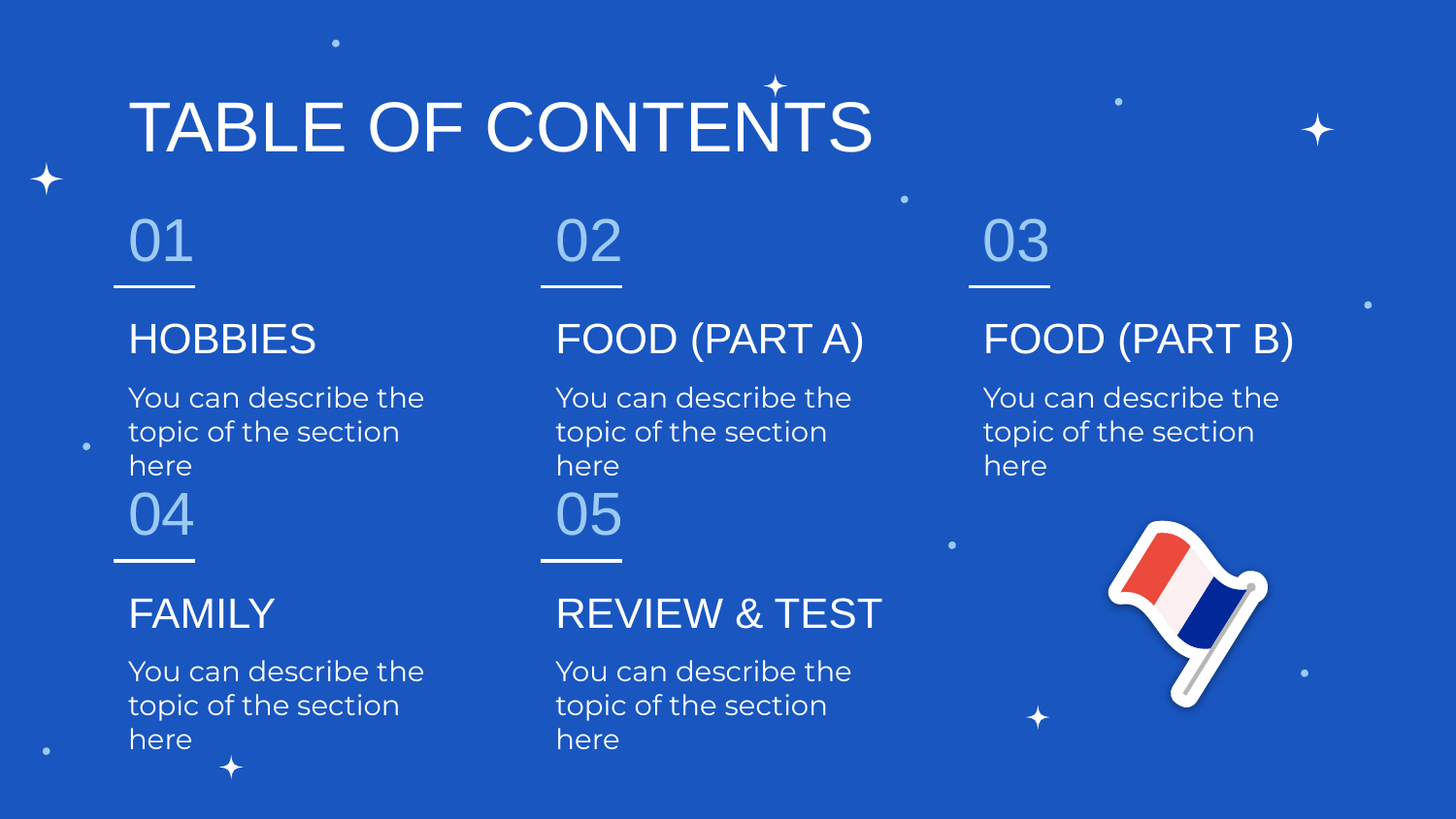

TABLE OF CONTENTS
01
02
03
# HOBBIES
FOOD (PART A)
FOOD (PART B)
You can describe the topic of the section here
You can describe the topic of the section here
You can describe the topic of the section here
04
05

FAMILY
REVIEW & TEST
You can describe the topic of the section here
You can describe the topic of the section here